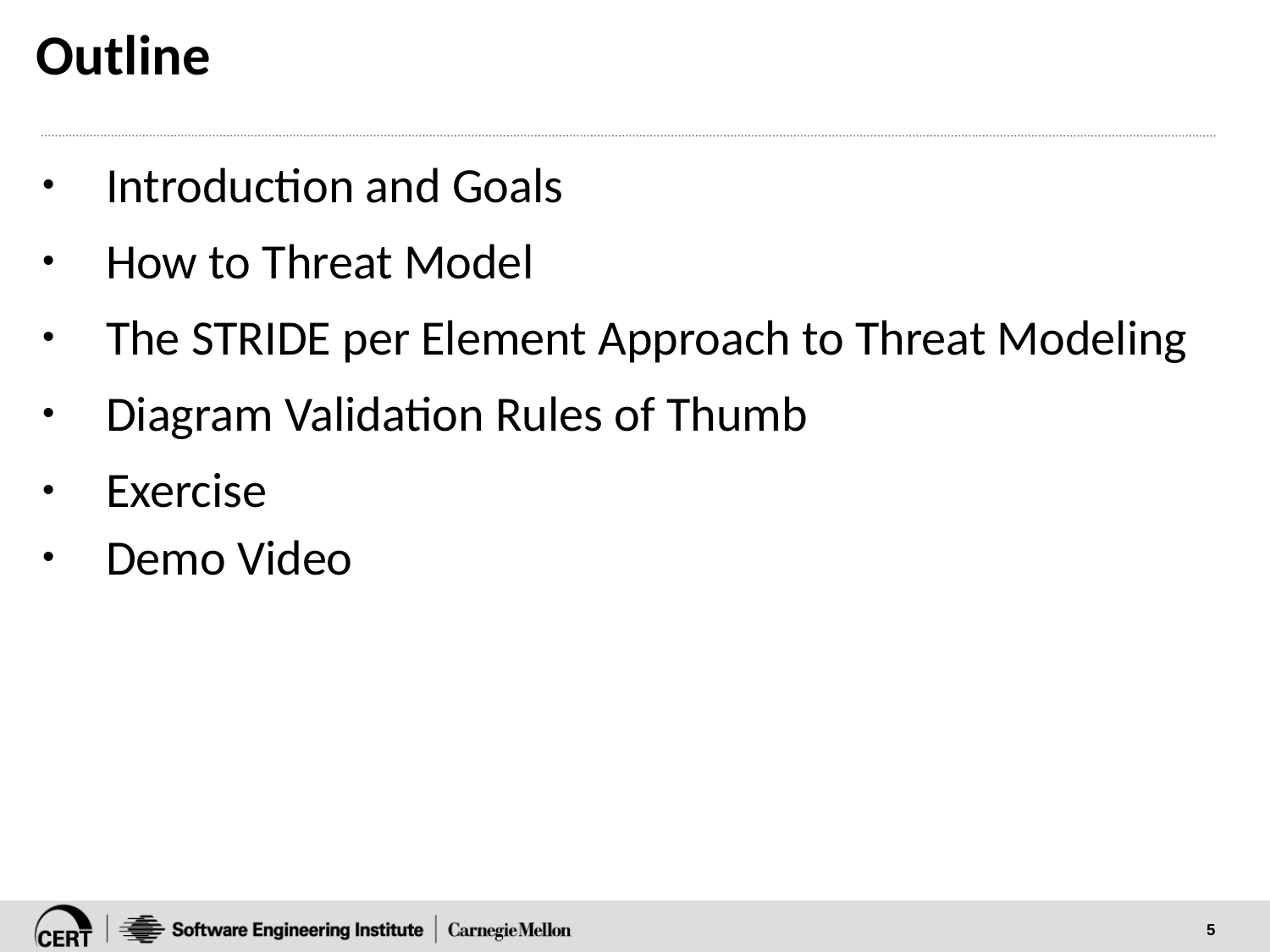

# Outline
Introduction and Goals
How to Threat Model
The STRIDE per Element Approach to Threat Modeling
Diagram Validation Rules of Thumb
Exercise
Demo Video